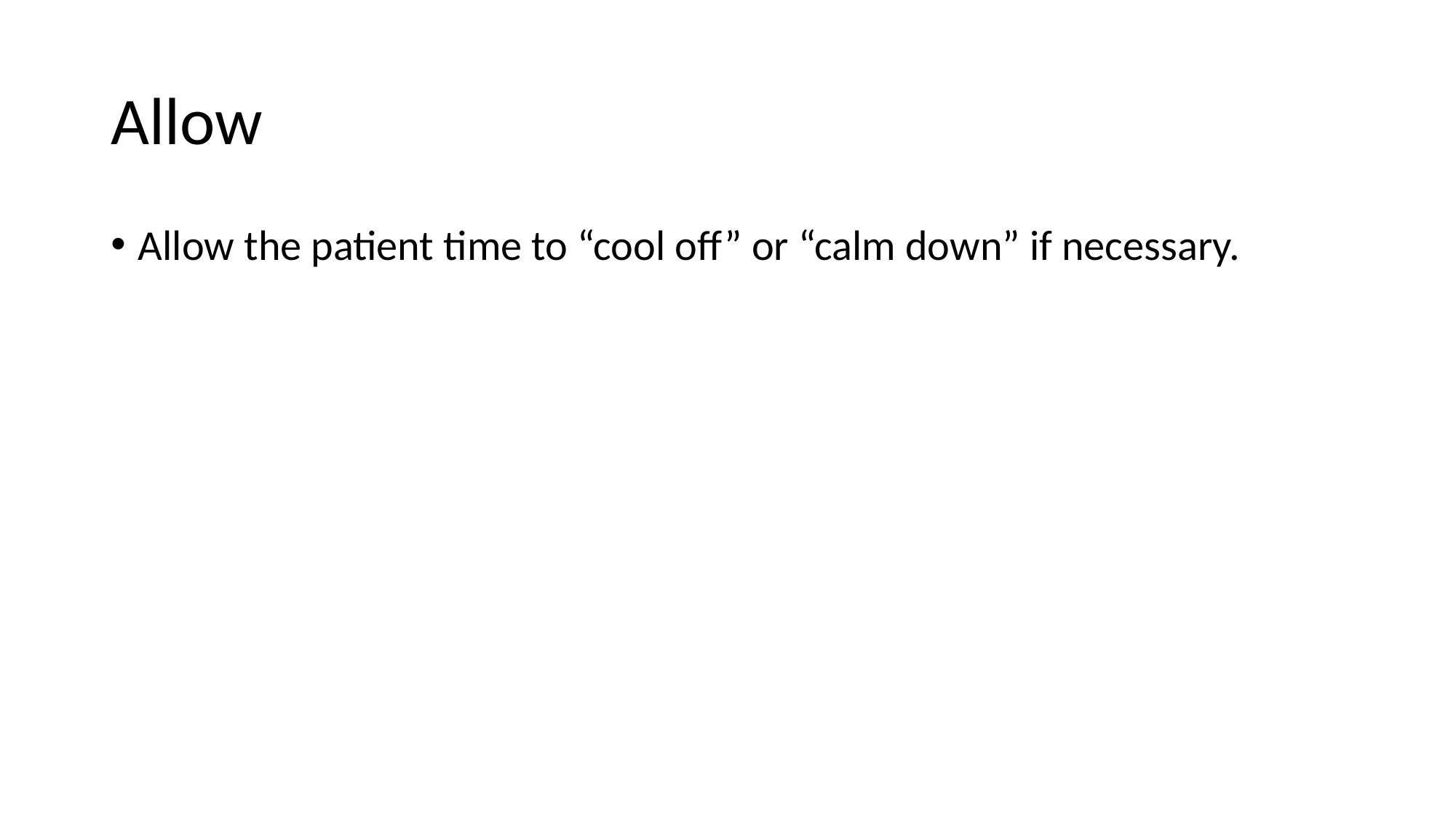

# Allow
Allow the patient time to “cool off” or “calm down” if necessary.